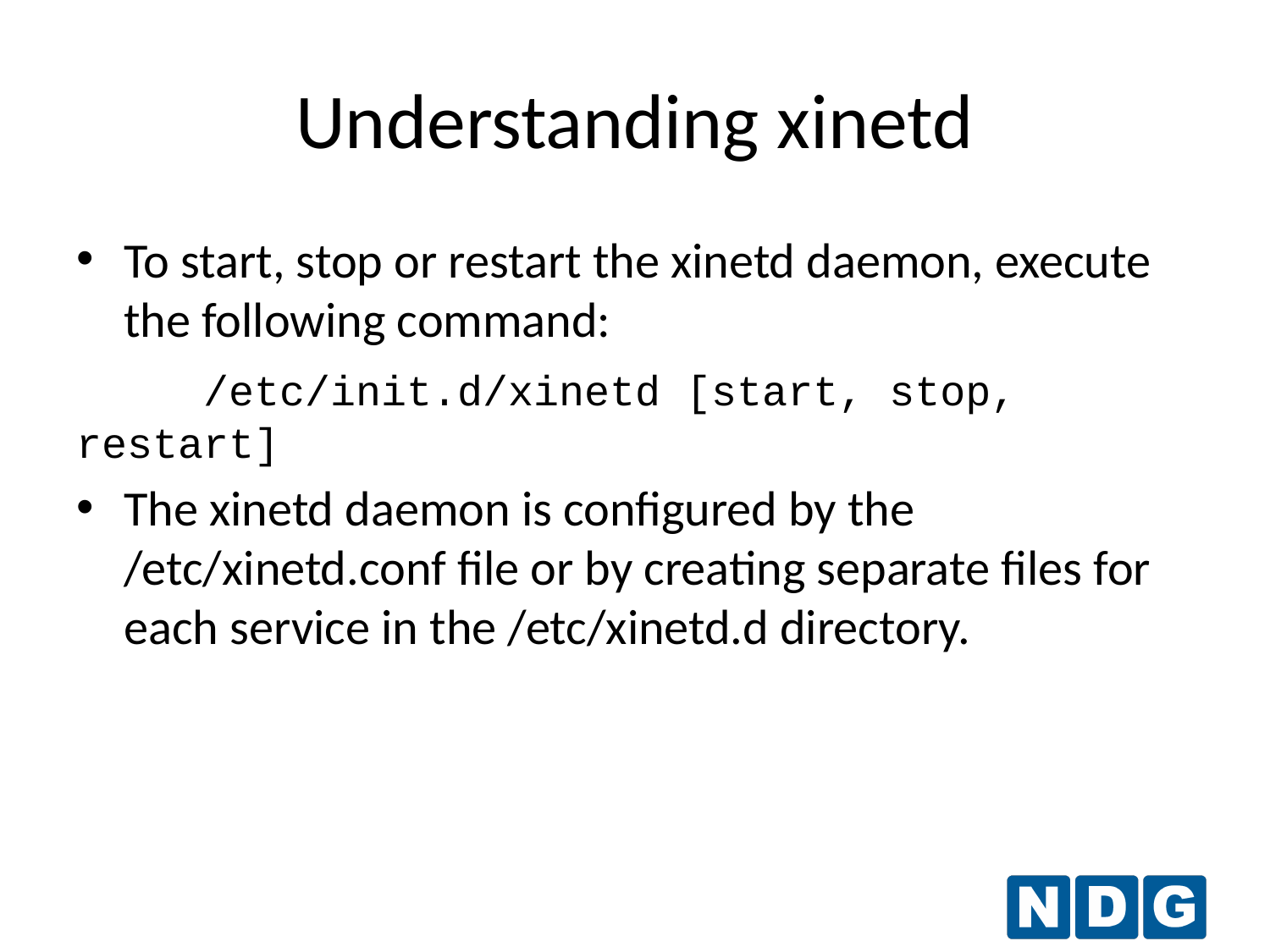

# Understanding xinetd
To start, stop or restart the xinetd daemon, execute the following command:
	/etc/init.d/xinetd [start, stop, restart]
The xinetd daemon is configured by the /etc/xinetd.conf file or by creating separate files for each service in the /etc/xinetd.d directory.